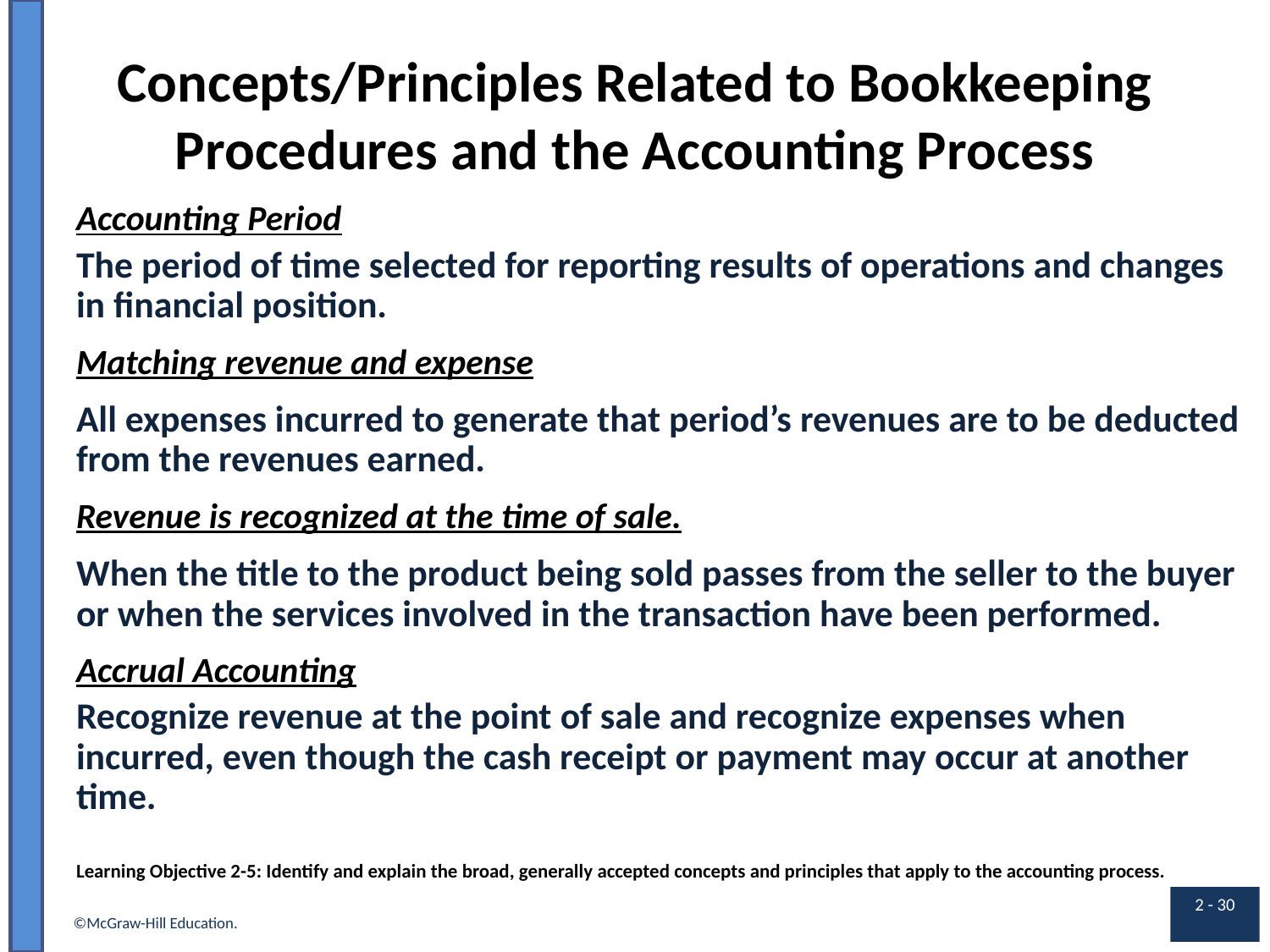

# Concepts/Principles Related to Bookkeeping Procedures and the Accounting Process
Accounting Period
The period of time selected for reporting results of operations and changes in financial position.
Matching revenue and expense
All expenses incurred to generate that period’s revenues are to be deducted from the revenues earned.
Revenue is recognized at the time of sale.
When the title to the product being sold passes from the seller to the buyer or when the services involved in the transaction have been performed.
Accrual Accounting
Recognize revenue at the point of sale and recognize expenses when incurred, even though the cash receipt or payment may occur at another time.
Learning Objective 2-5: Identify and explain the broad, generally accepted concepts and principles that apply to the accounting process.